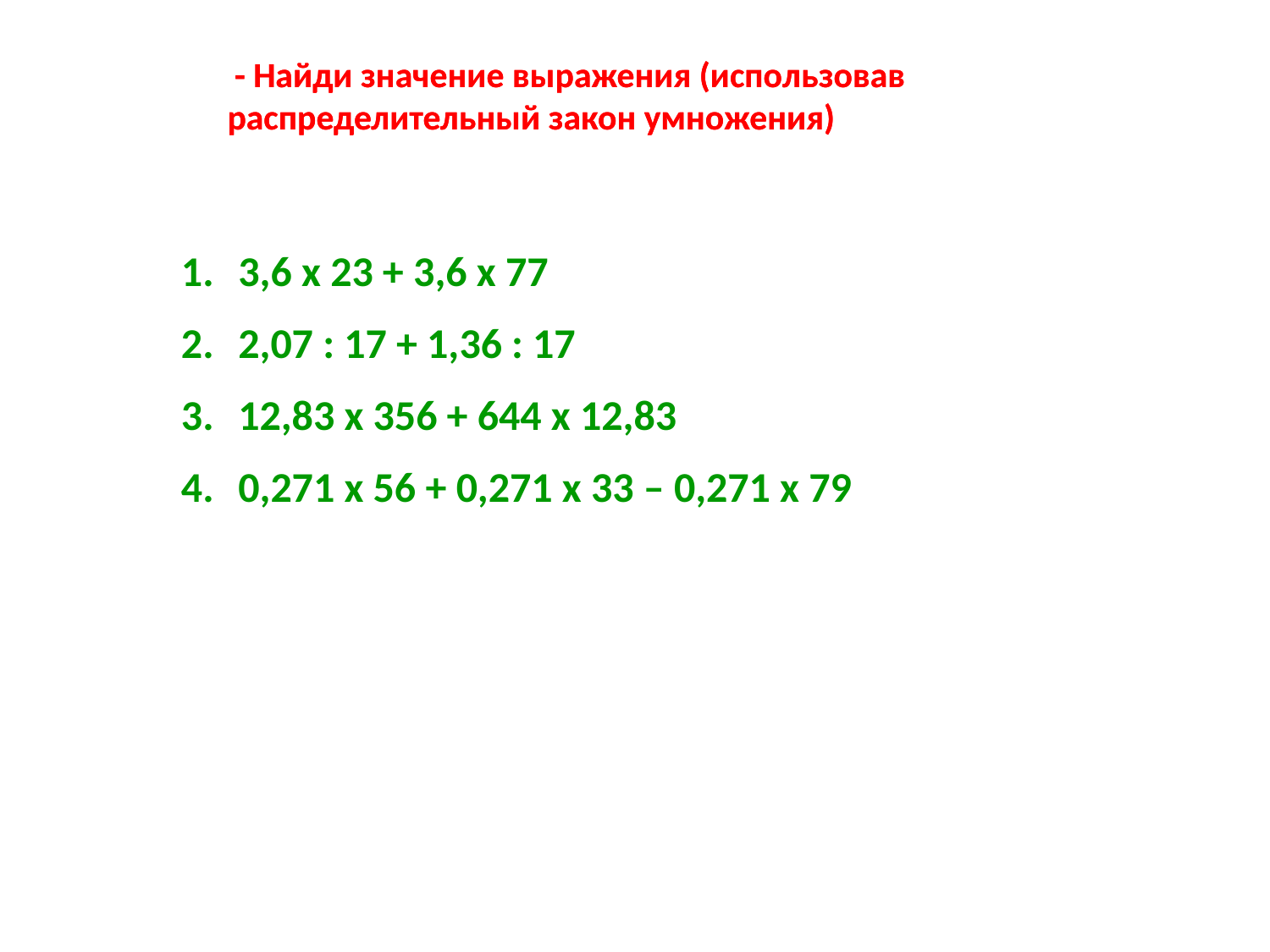

- Найди значение выражения (использовав распределительный закон умножения)
 - Найди значение выражения (использовав распределительный закон умножения)
 3,6 х 23 + 3,6 х 77
 2,07 : 17 + 1,36 : 17
 12,83 х 356 + 644 х 12,83
 0,271 х 56 + 0,271 х 33 – 0,271 х 79